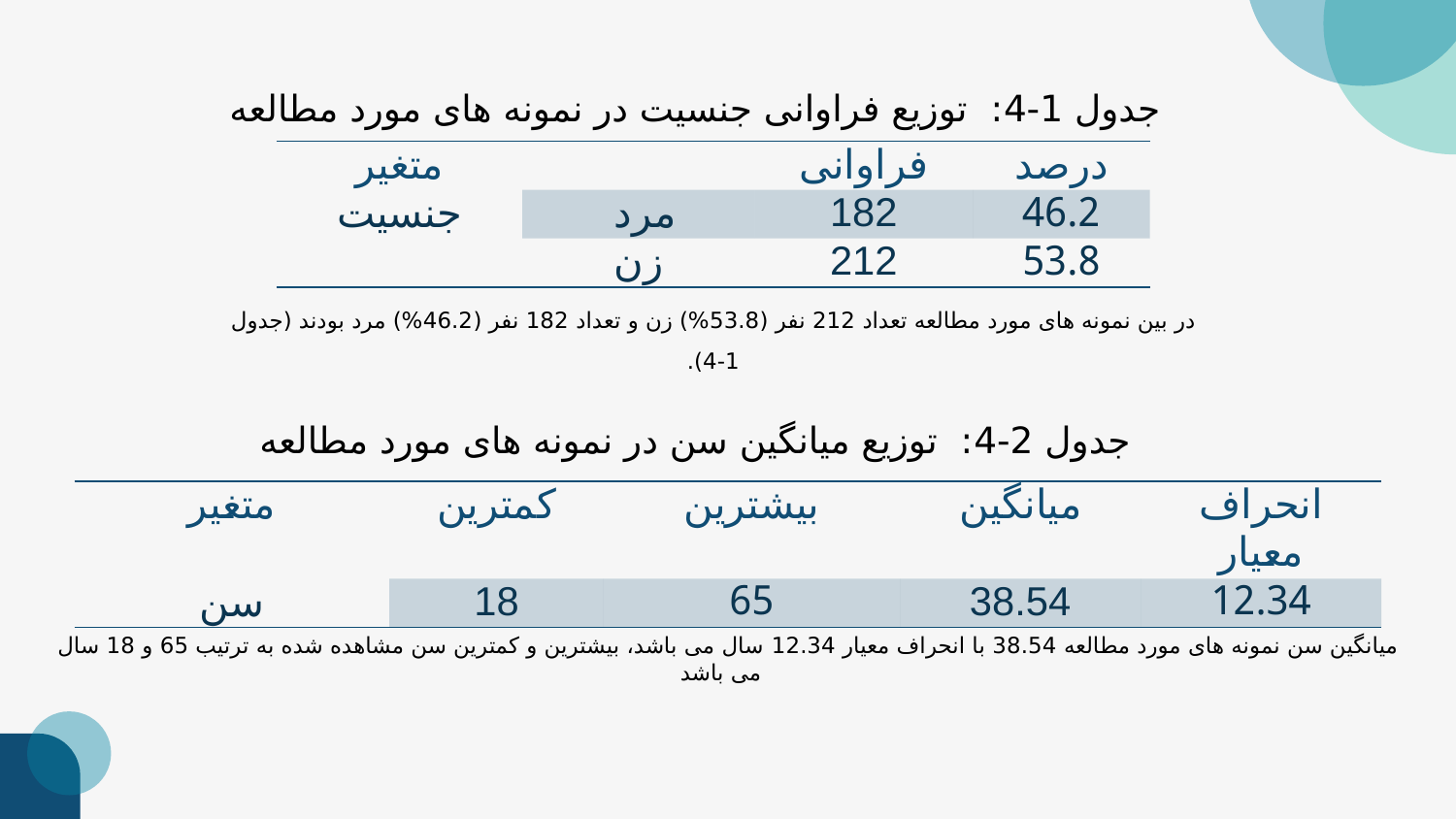

جدول 1-4:  توزیع فراوانی جنسیت در نمونه های مورد مطالعه

| متغیر |  | فراوانی | درصد |
| --- | --- | --- | --- |
| جنسیت | مرد | 182 | 46.2 |
|  | زن | 212 | 53.8 |
در بین نمونه های مورد مطالعه تعداد 212 نفر (53.8%) زن و تعداد 182 نفر (46.2%) مرد بودند (جدول 1-4).
جدول 2-4:  توزیع میانگین سن در نمونه های مورد مطالعه

| متغیر | کمترین | بیشترین | میانگین | انحراف معیار |
| --- | --- | --- | --- | --- |
| سن | 18 | 65 | 38.54 | 12.34 |
میانگین سن نمونه های مورد مطالعه 38.54 با انحراف معیار 12.34 سال می باشد، بیشترین و کمترین سن مشاهده شده به ترتیب 65 و 18 سال می باشد